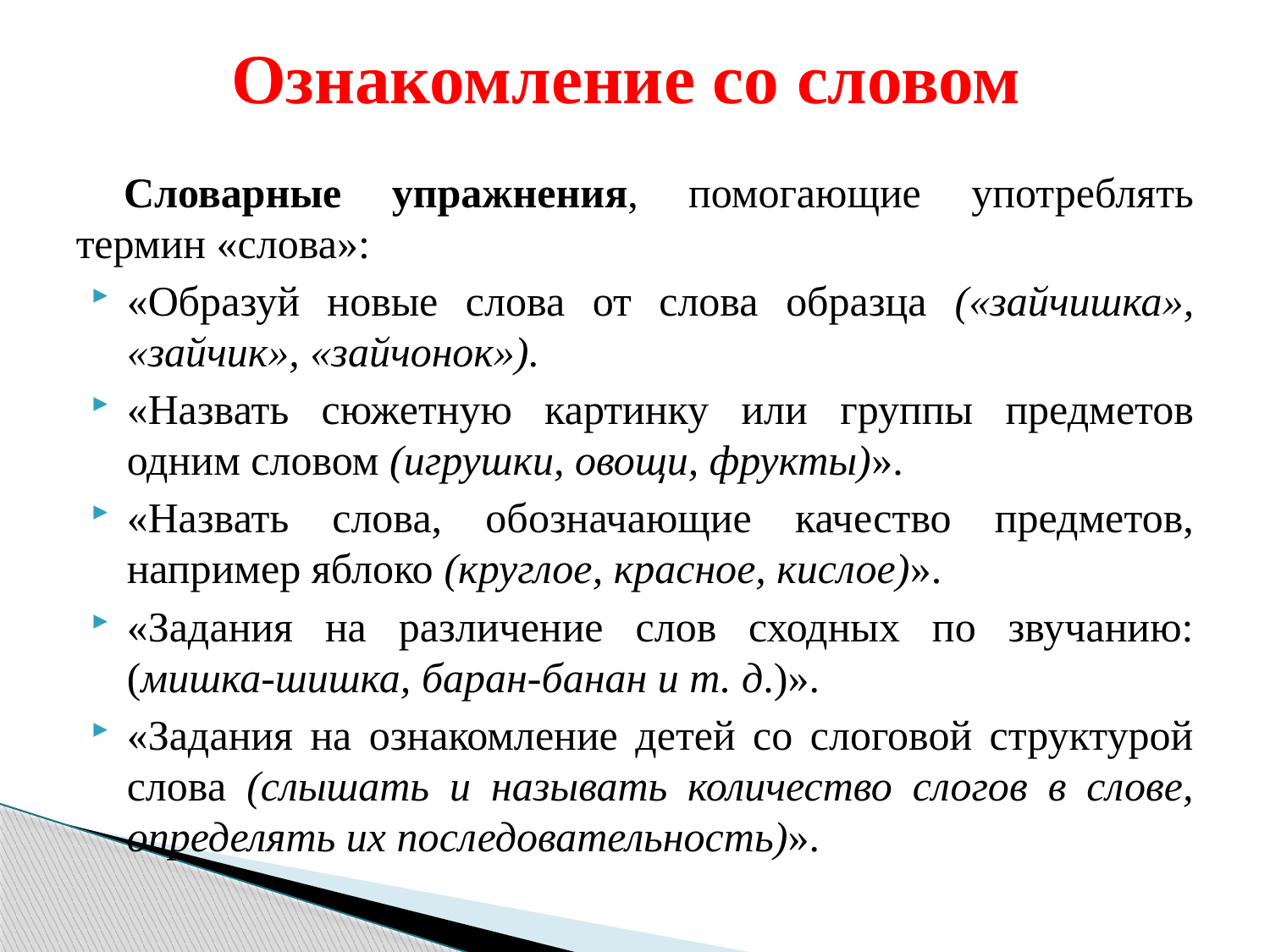

# Ознакомление со словом
Словарные упражнения, помогающие употреблять термин «слова»:
«Образуй новые слова от слова образца («зайчишка», «зайчик», «зайчонок»).
«Назвать сюжетную картинку или группы предметов одним словом (игрушки, овощи, фрукты)».
«Назвать слова, обозначающие качество предметов, например яблоко (круглое, красное, кислое)».
«Задания на различение слов сходных по звучанию: (мишка-шишка, баран-банан и т. д.)».
«Задания на ознакомление детей со слоговой структурой слова (слышать и называть количество слогов в слове, определять их последовательность)».